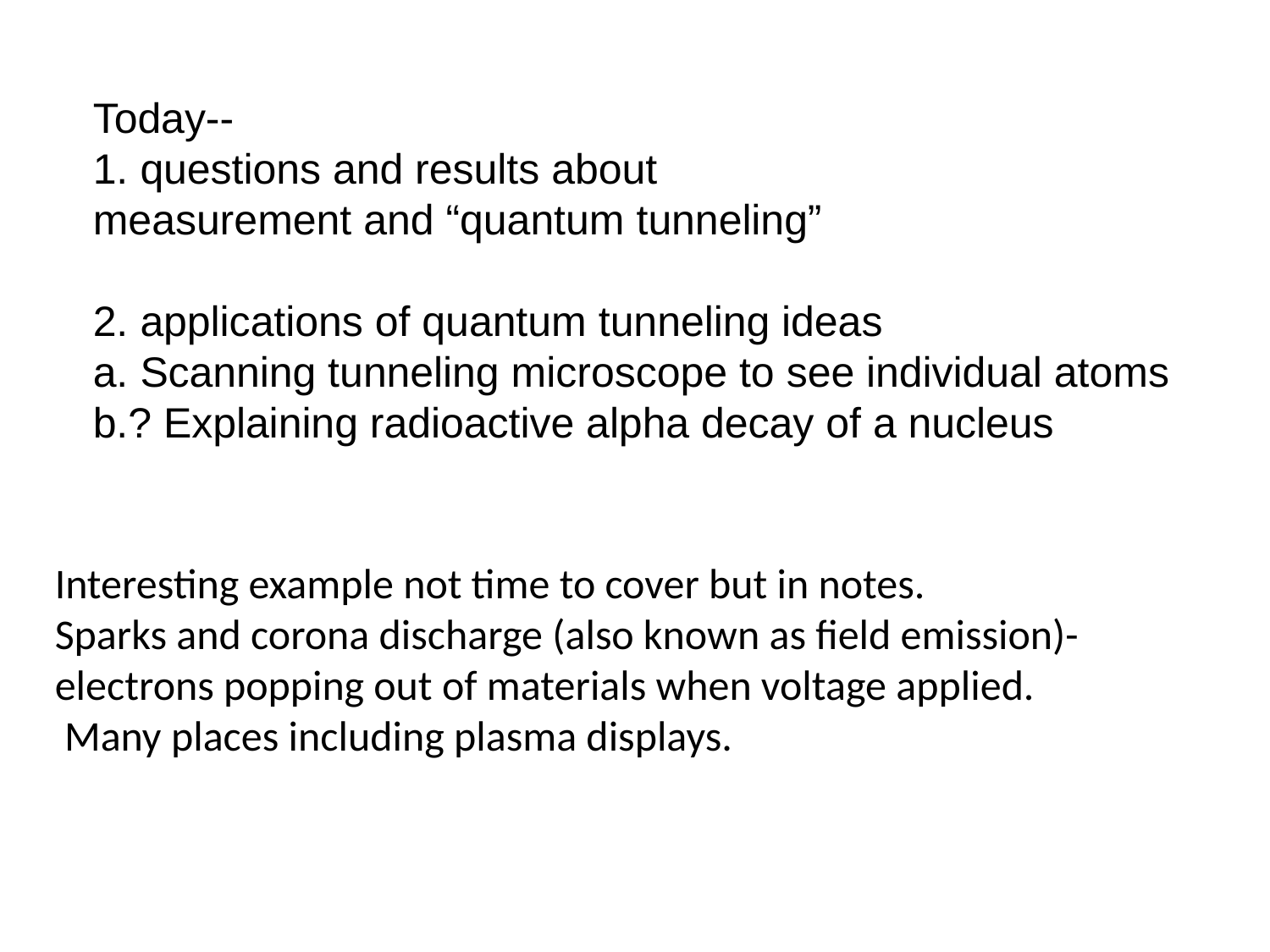

Today--
1. questions and results about
measurement and “quantum tunneling”

2. applications of quantum tunneling ideas
a. Scanning tunneling microscope to see individual atoms
b.? Explaining radioactive alpha decay of a nucleus
Interesting example not time to cover but in notes.
Sparks and corona discharge (also known as field emission)- electrons popping out of materials when voltage applied.
 Many places including plasma displays.